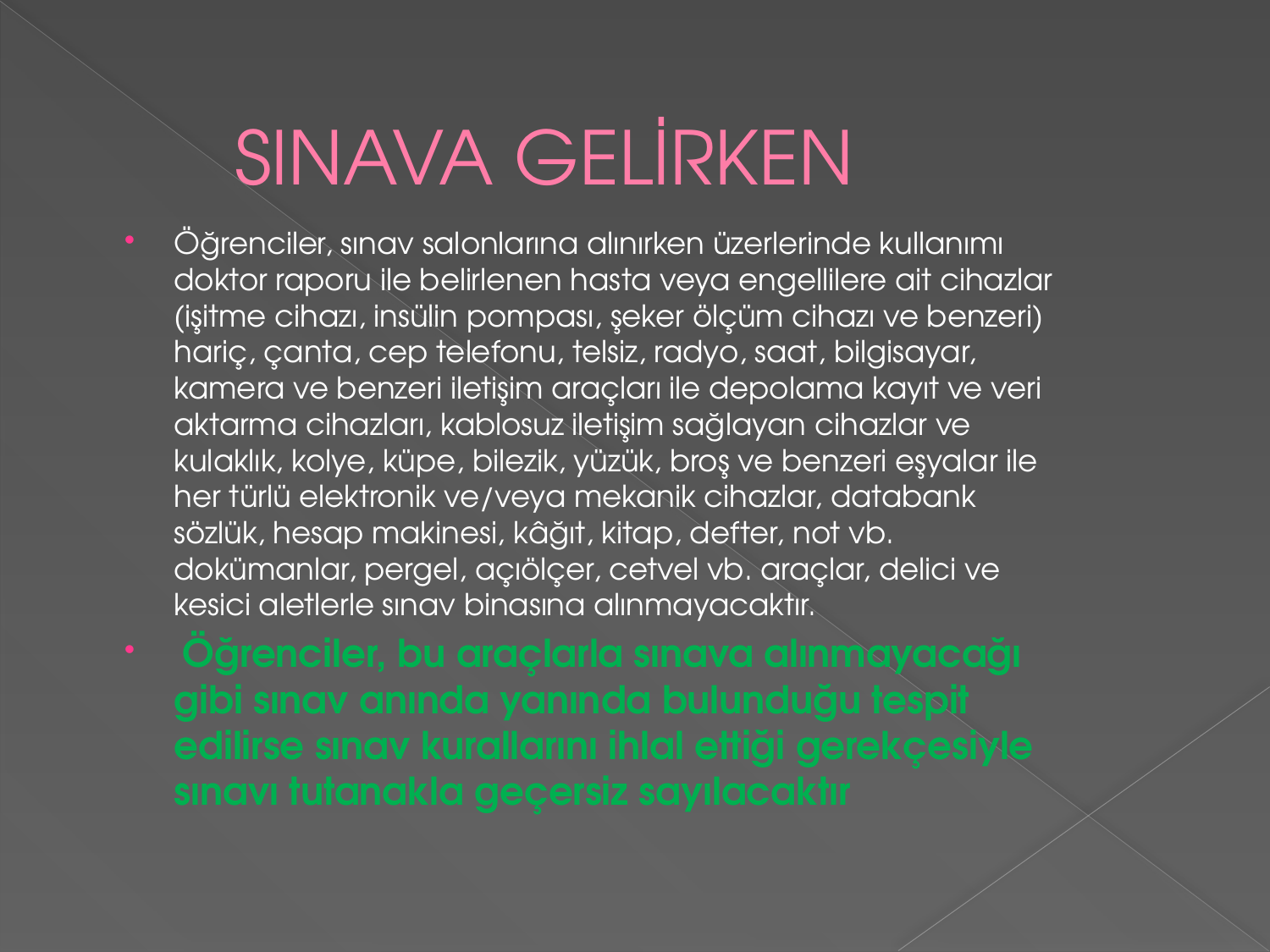

# SINAVA GELİRKEN

Öğrenciler, sınav salonlarına alınırken üzerlerinde kullanımı doktor raporu ile belirlenen hasta veya engellilere ait cihazlar (işitme cihazı, insülin pompası, şeker ölçüm cihazı ve benzeri) hariç, çanta, cep telefonu, telsiz, radyo, saat, bilgisayar, kamera ve benzeri iletişim araçları ile depolama kayıt ve veri aktarma cihazları, kablosuz iletişim sağlayan cihazlar ve kulaklık, kolye, küpe, bilezik, yüzük, broş ve benzeri eşyalar ile her türlü elektronik ve/veya mekanik cihazlar, databank sözlük, hesap makinesi, kâğıt, kitap, defter, not vb. dokümanlar, pergel, açıölçer, cetvel vb. araçlar, delici ve kesici aletlerle sınav binasına alınmayacaktır.
 Öğrenciler, bu araçlarla sınava alınmayacağı gibi sınav anında yanında bulunduğu tespit edilirse sınav kurallarını ihlal ettiği gerekçesiyle sınavı tutanakla geçersiz sayılacaktır